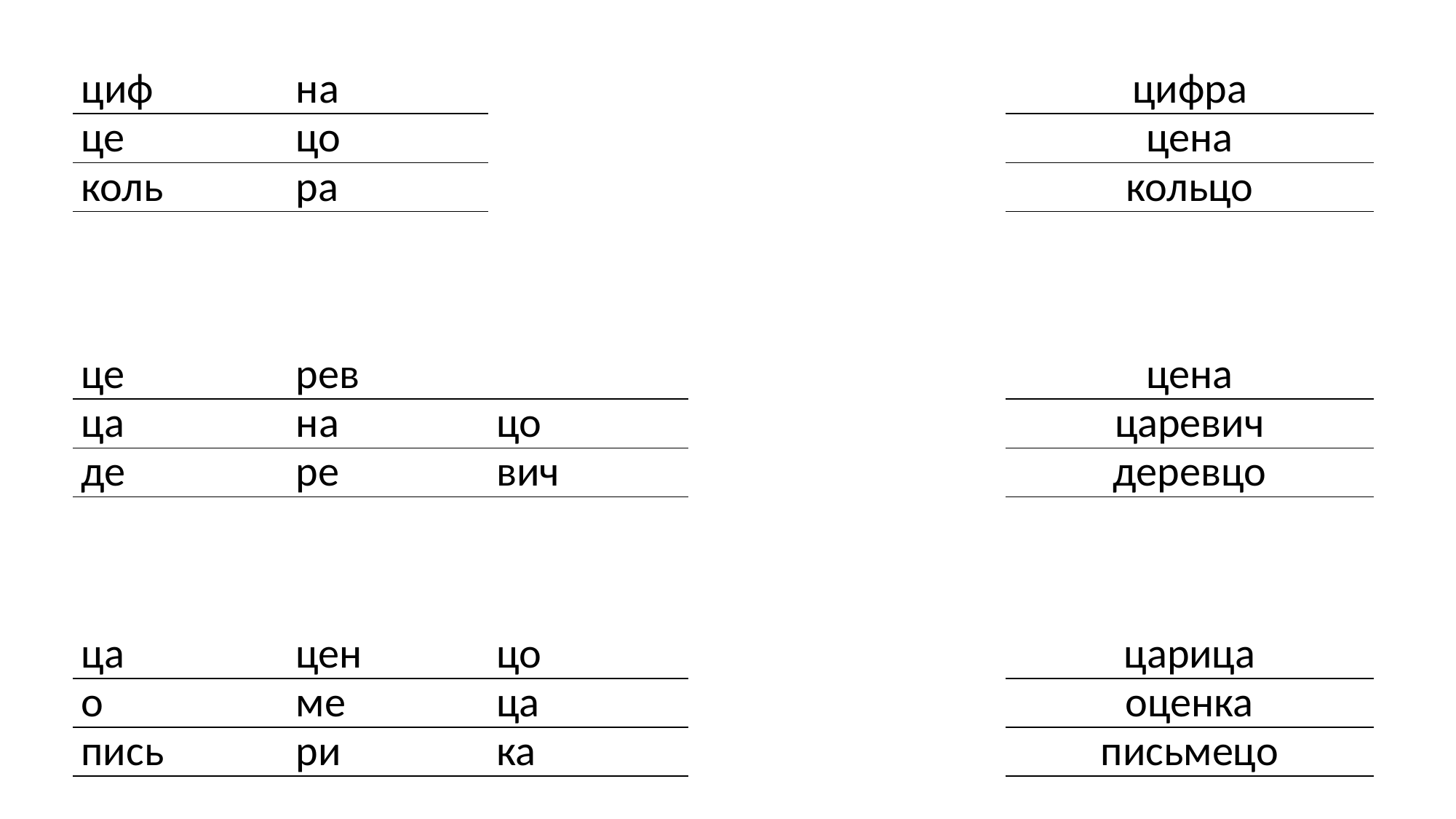

| циф | на |
| --- | --- |
| це | цо |
| коль | ра |
| цифра |
| --- |
| цена |
| кольцо |
| це | рев |  |
| --- | --- | --- |
| ца | на | цо |
| де | ре | вич |
| цена |
| --- |
| царевич |
| деревцо |

| ца | цен | цо |
| --- | --- | --- |
| о | ме | ца |
| пись | ри | ка |
| царица |
| --- |
| оценка |
| письмецо |